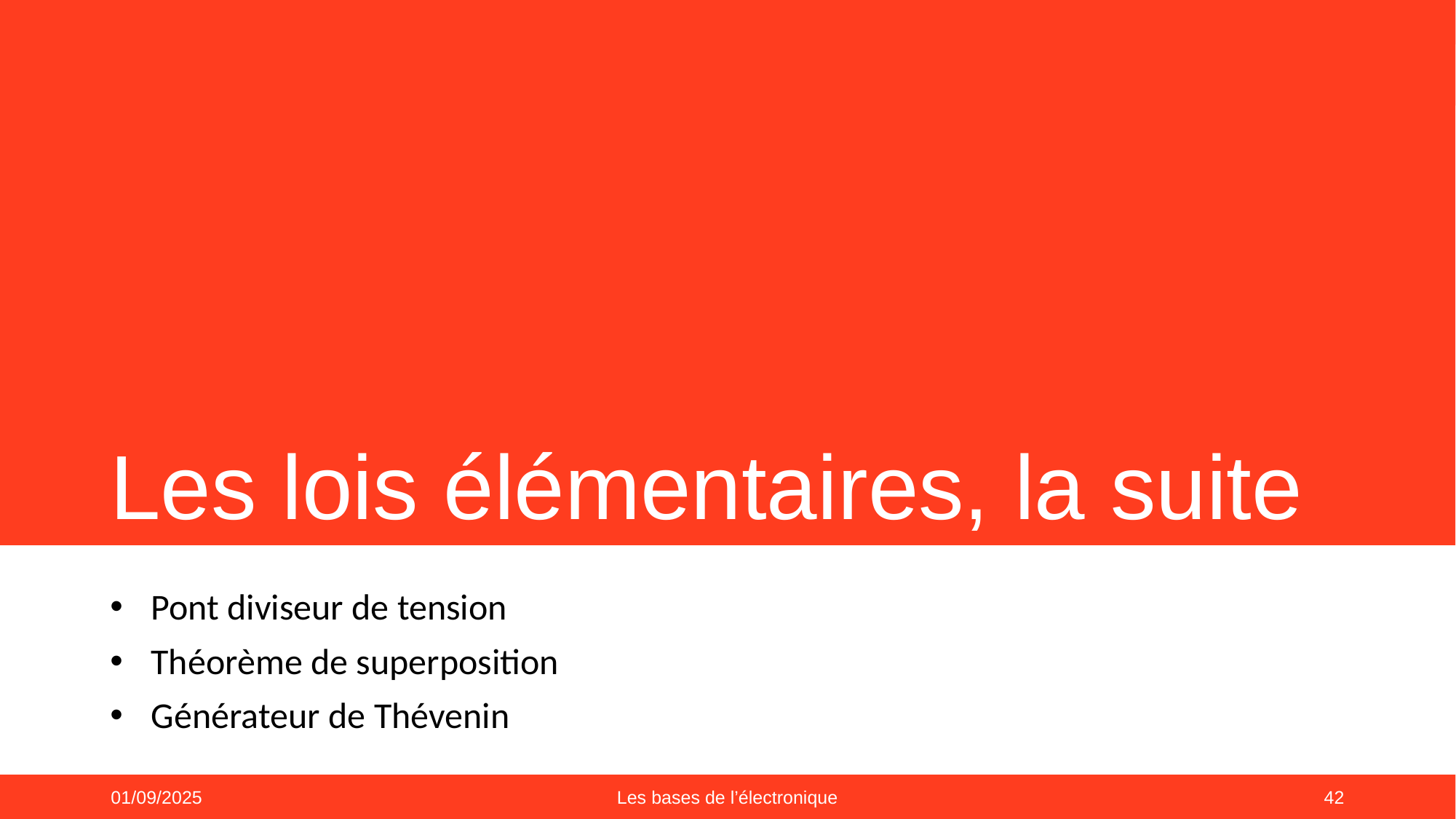

# Les lois élémentaires, la suite
Pont diviseur de tension
Théorème de superposition
Générateur de Thévenin
01/09/2025
Les bases de l’électronique
42